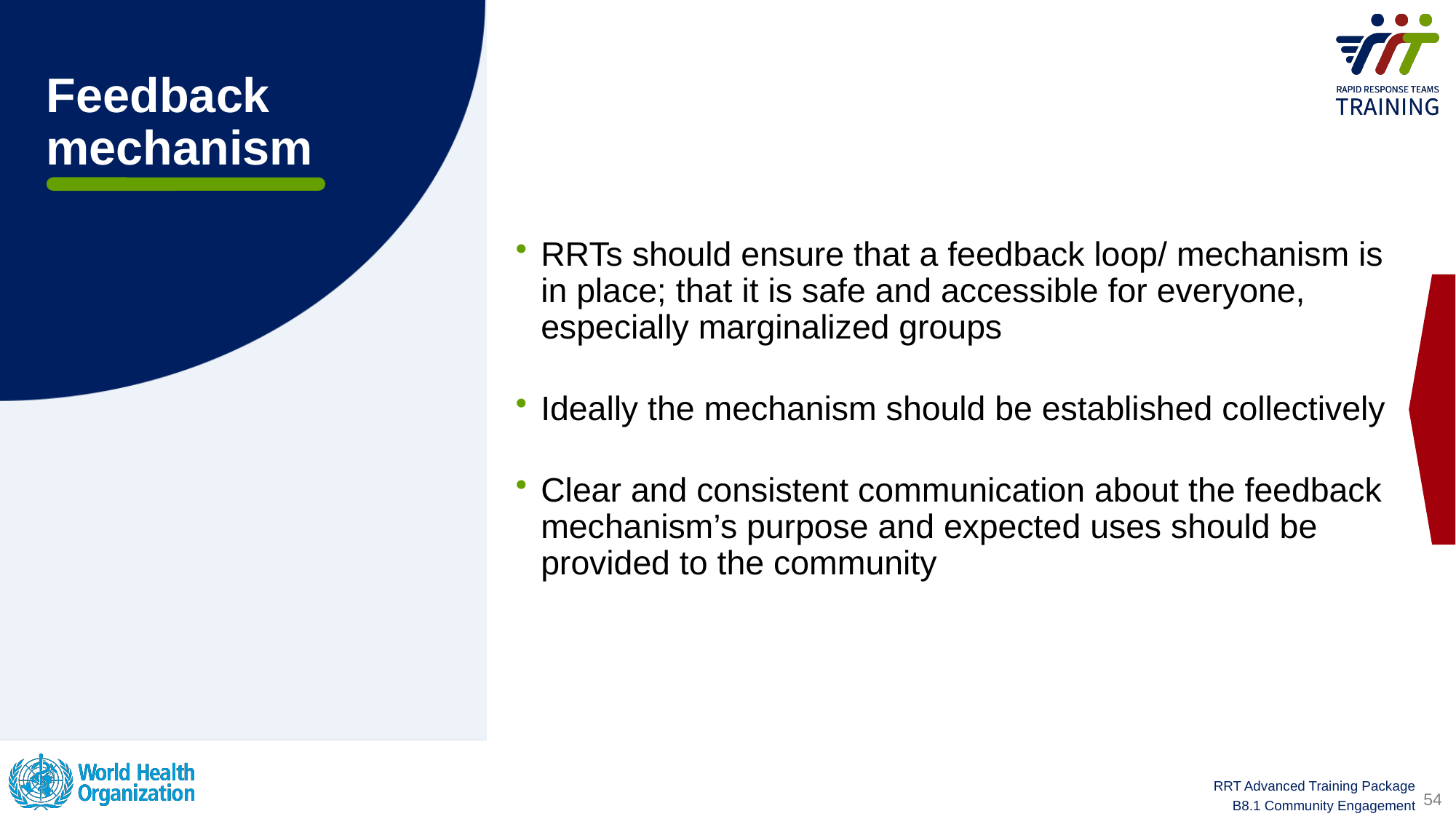

Feedback mechanism

RRTs should ensure that a feedback loop/ mechanism is in place; that it is safe and accessible for everyone, especially marginalized groups

Ideally the mechanism should be established collectively

Clear and consistent communication about the feedback mechanism’s purpose and expected uses should be provided to the community